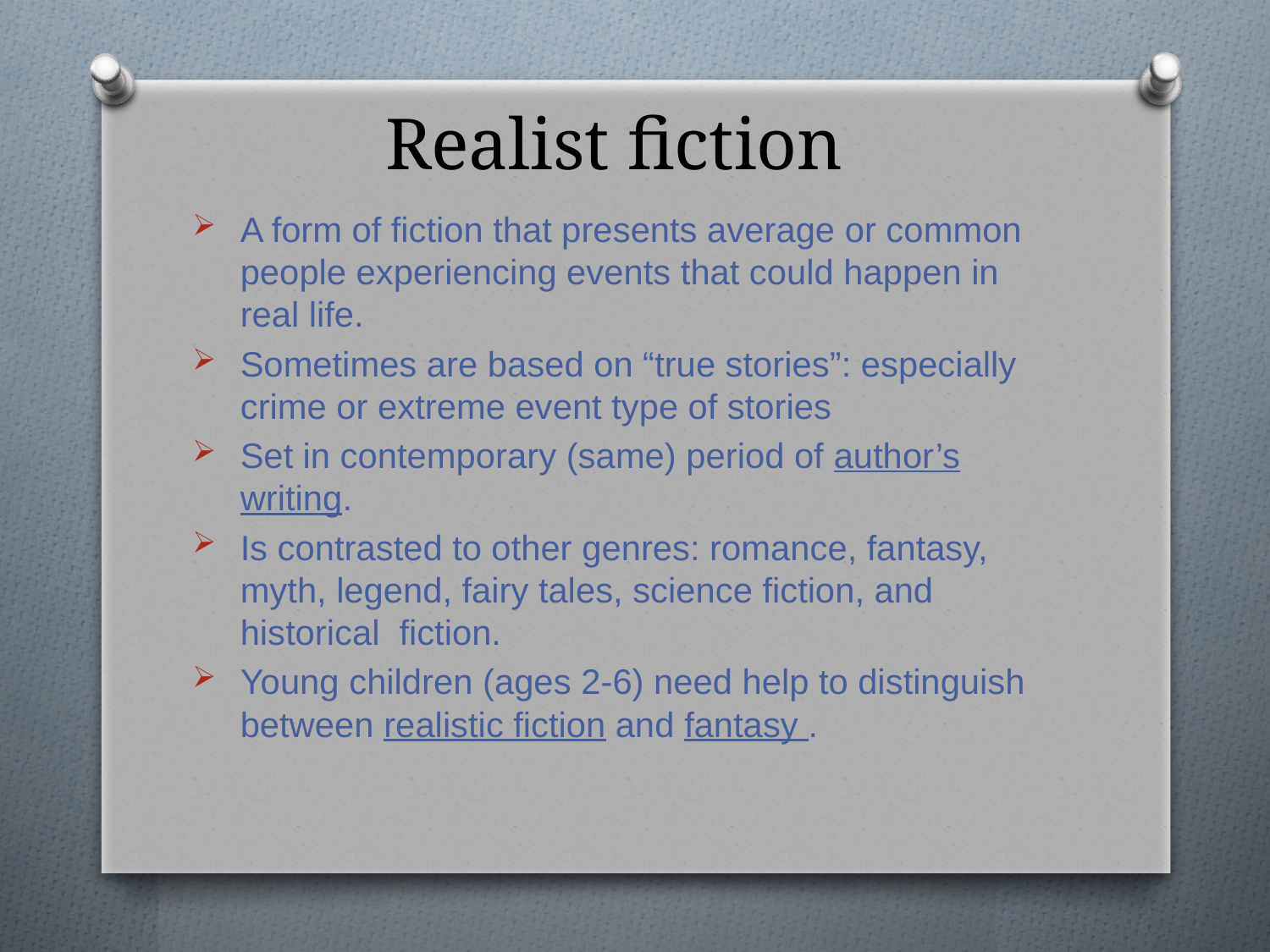

# Realist fiction
A form of fiction that presents average or common people experiencing events that could happen in real life.
Sometimes are based on “true stories”: especially crime or extreme event type of stories
Set in contemporary (same) period of author’s writing.
Is contrasted to other genres: romance, fantasy, myth, legend, fairy tales, science fiction, and historical  fiction.
Young children (ages 2-6) need help to distinguish between realistic fiction and fantasy .